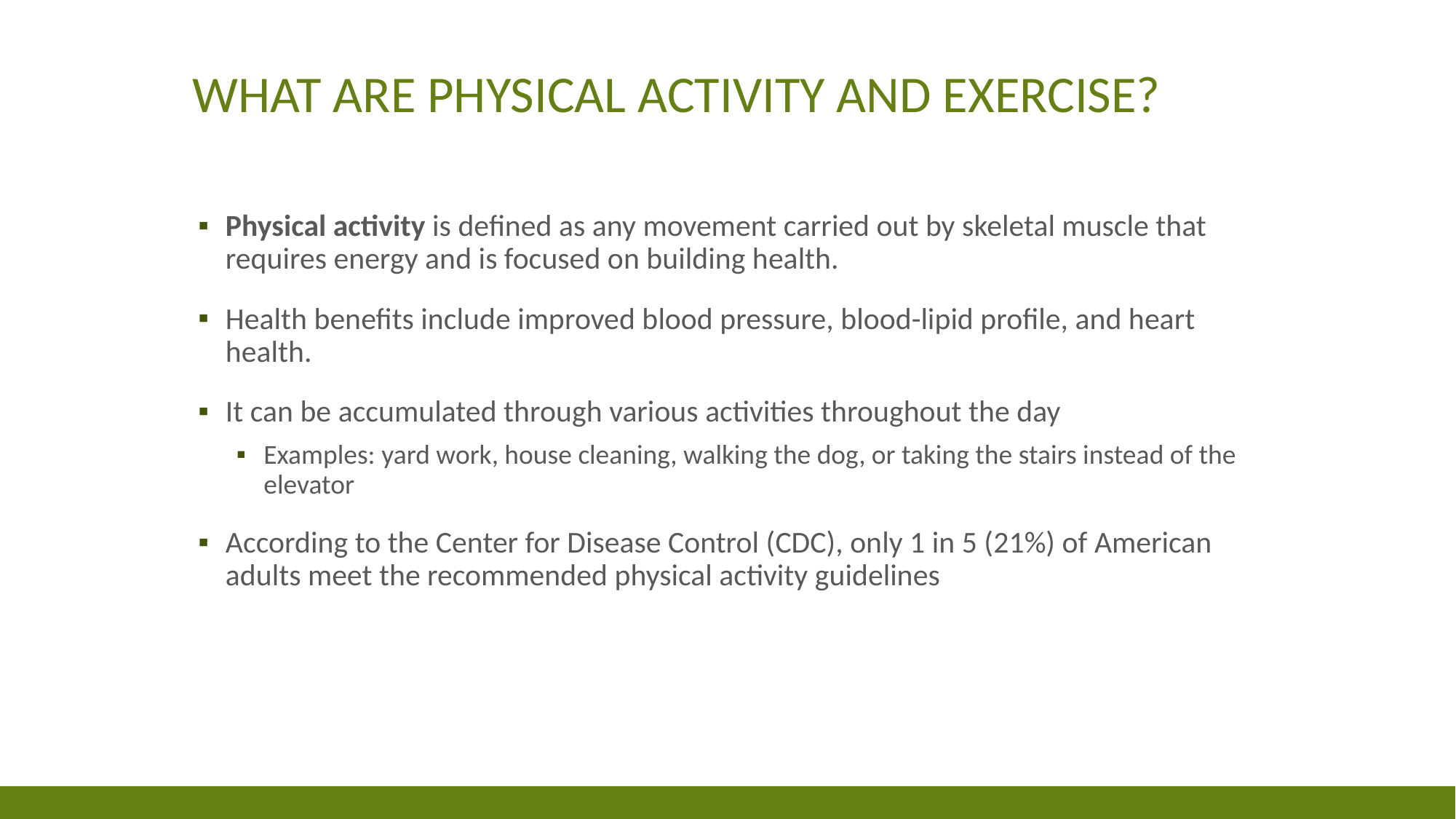

# What are Physical Activity and Exercise?
Physical activity is defined as any movement carried out by skeletal muscle that requires energy and is focused on building health.
Health benefits include improved blood pressure, blood-lipid profile, and heart health.
It can be accumulated through various activities throughout the day
Examples: yard work, house cleaning, walking the dog, or taking the stairs instead of the elevator
According to the Center for Disease Control (CDC), only 1 in 5 (21%) of American adults meet the recommended physical activity guidelines